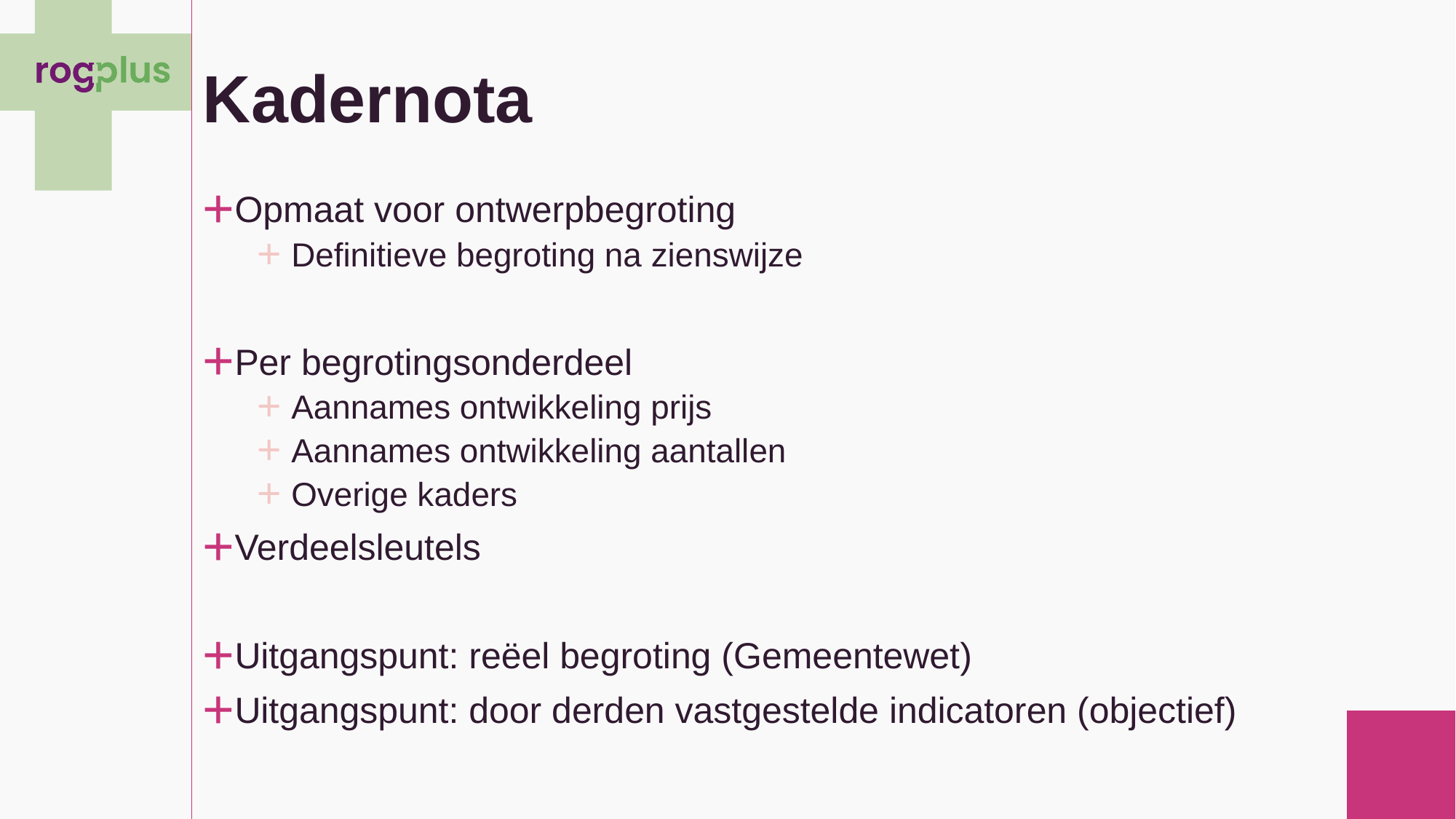

# Kadernota
Opmaat voor ontwerpbegroting
Definitieve begroting na zienswijze

Per begrotingsonderdeel
Aannames ontwikkeling prijs
Aannames ontwikkeling aantallen
Overige kaders
Verdeelsleutels

Uitgangspunt: reëel begroting (Gemeentewet)
Uitgangspunt: door derden vastgestelde indicatoren (objectief)